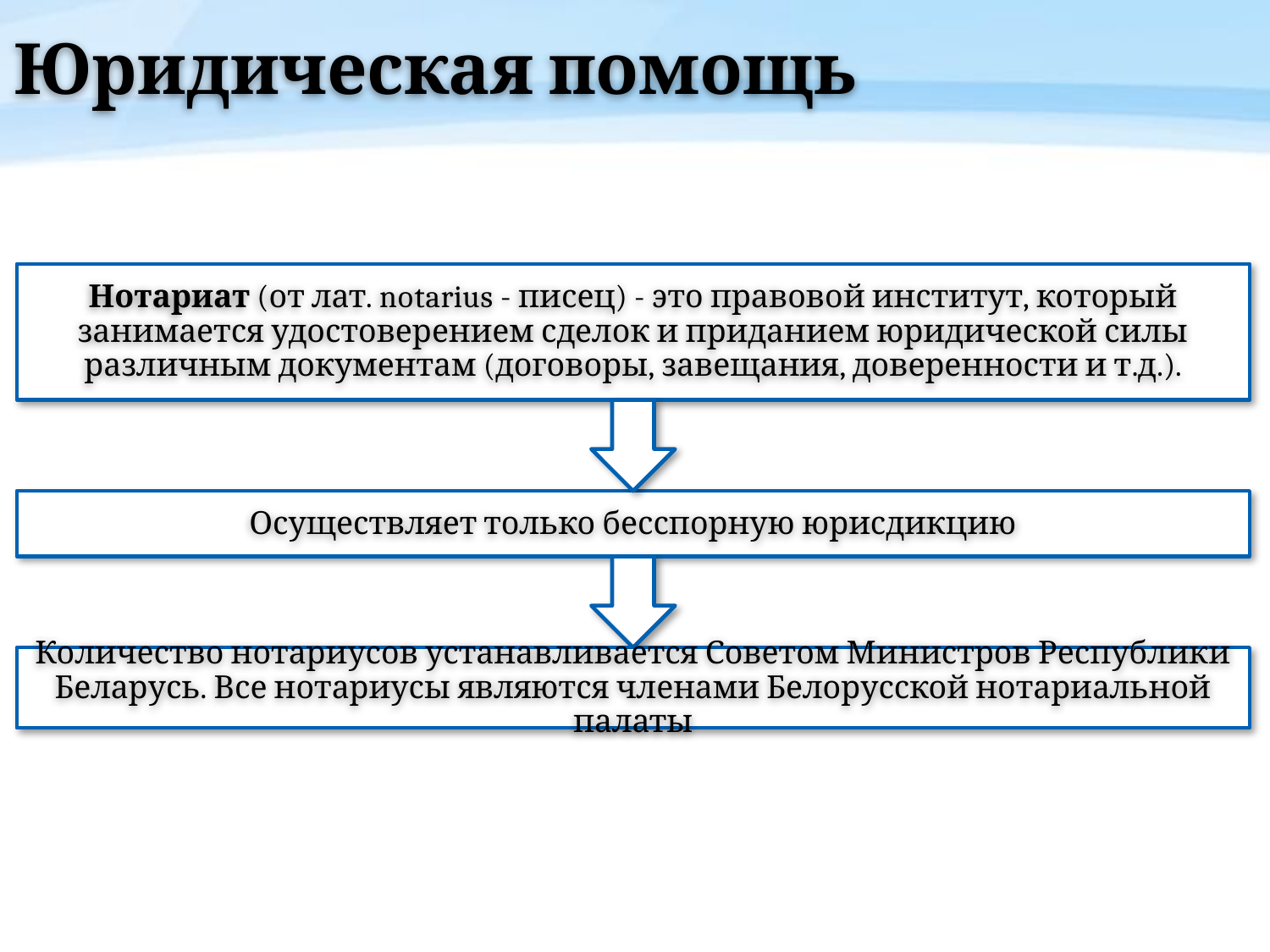

# Юридическая помощь

Нотариат (от лат. notarius - писец) - это правовой институт, который занимается удостоверением сделок и приданием юридической силы различным документам (договоры, завещания, доверенности и т.д.).

Осуществляет только бесспорную юрисдикцию

Количество нотариусов устанавливается Советом Министров Республики Беларусь. Все нотариусы являются членами Белорусской нотариальной палаты